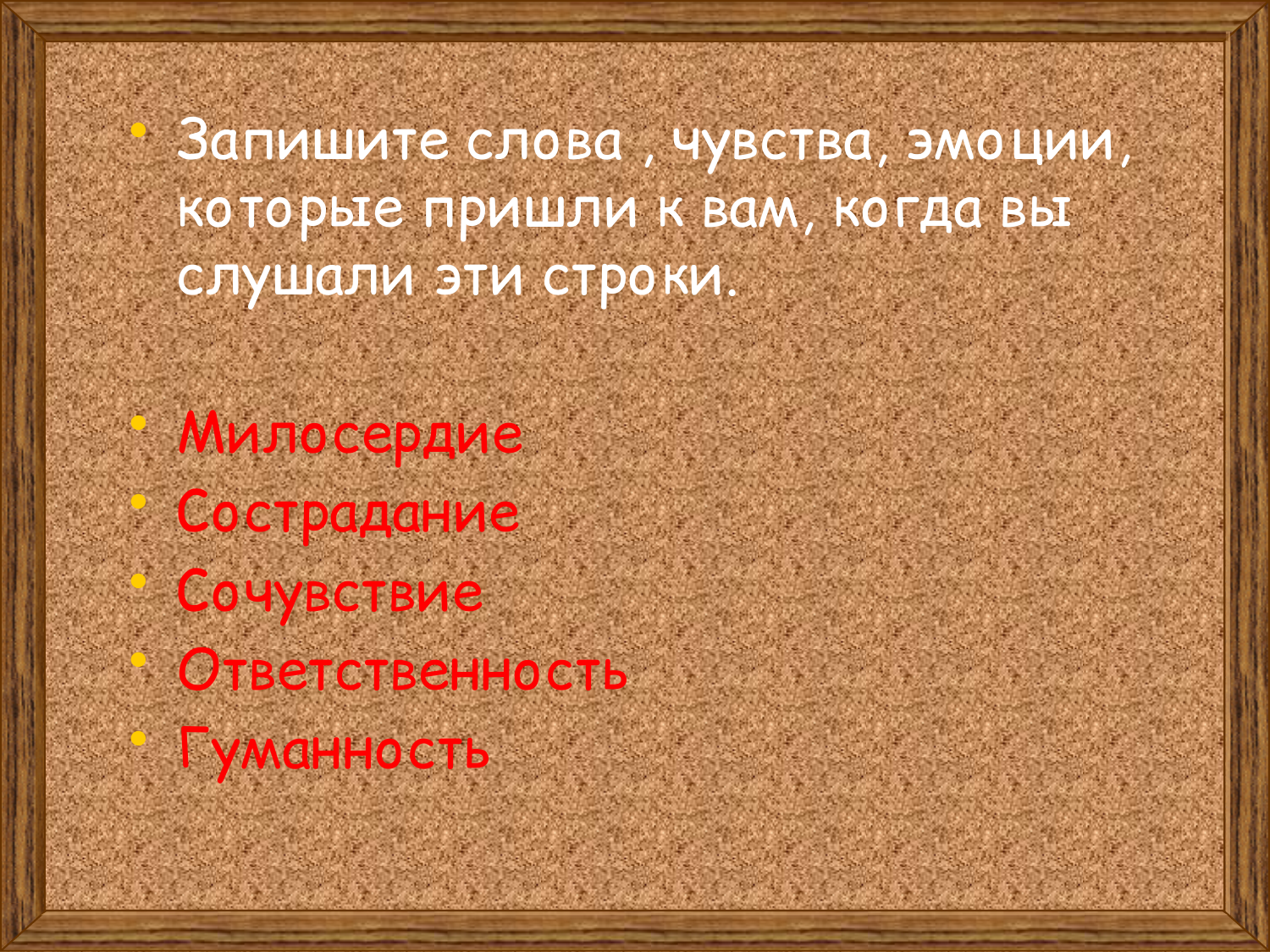

Запишите слова , чувства, эмоции, которые пришли к вам, когда вы слушали эти строки.

Милосердие
Сострадание
Сочувствие
Ответственность
Гуманность